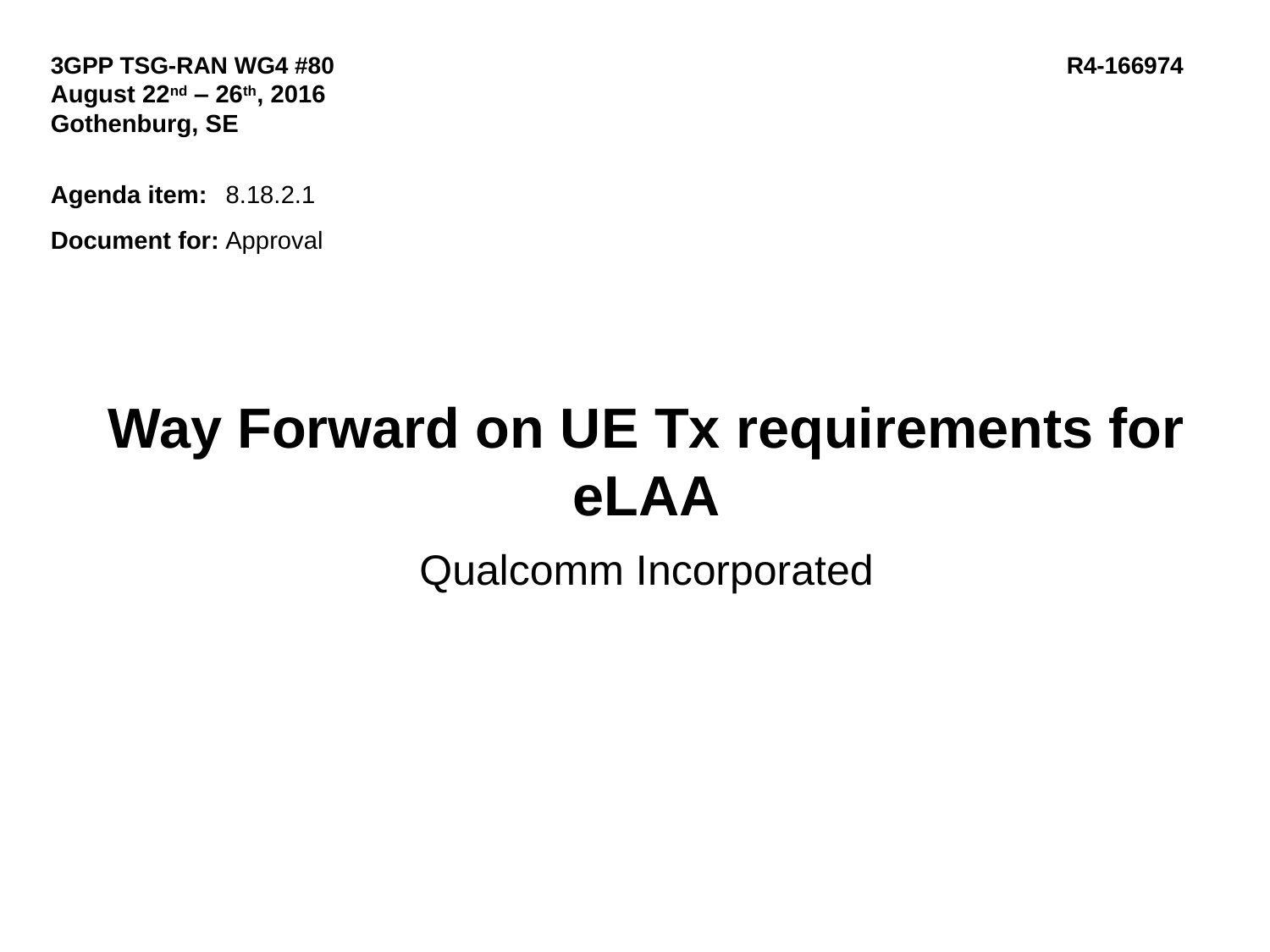

3GPP TSG-RAN WG4 #80				R4-166974
August 22nd ‒ 26th, 2016
Gothenburg, SE
Agenda item:	8.18.2.1
Document for:	Approval
Way Forward on UE Tx requirements for eLAA
Qualcomm Incorporated